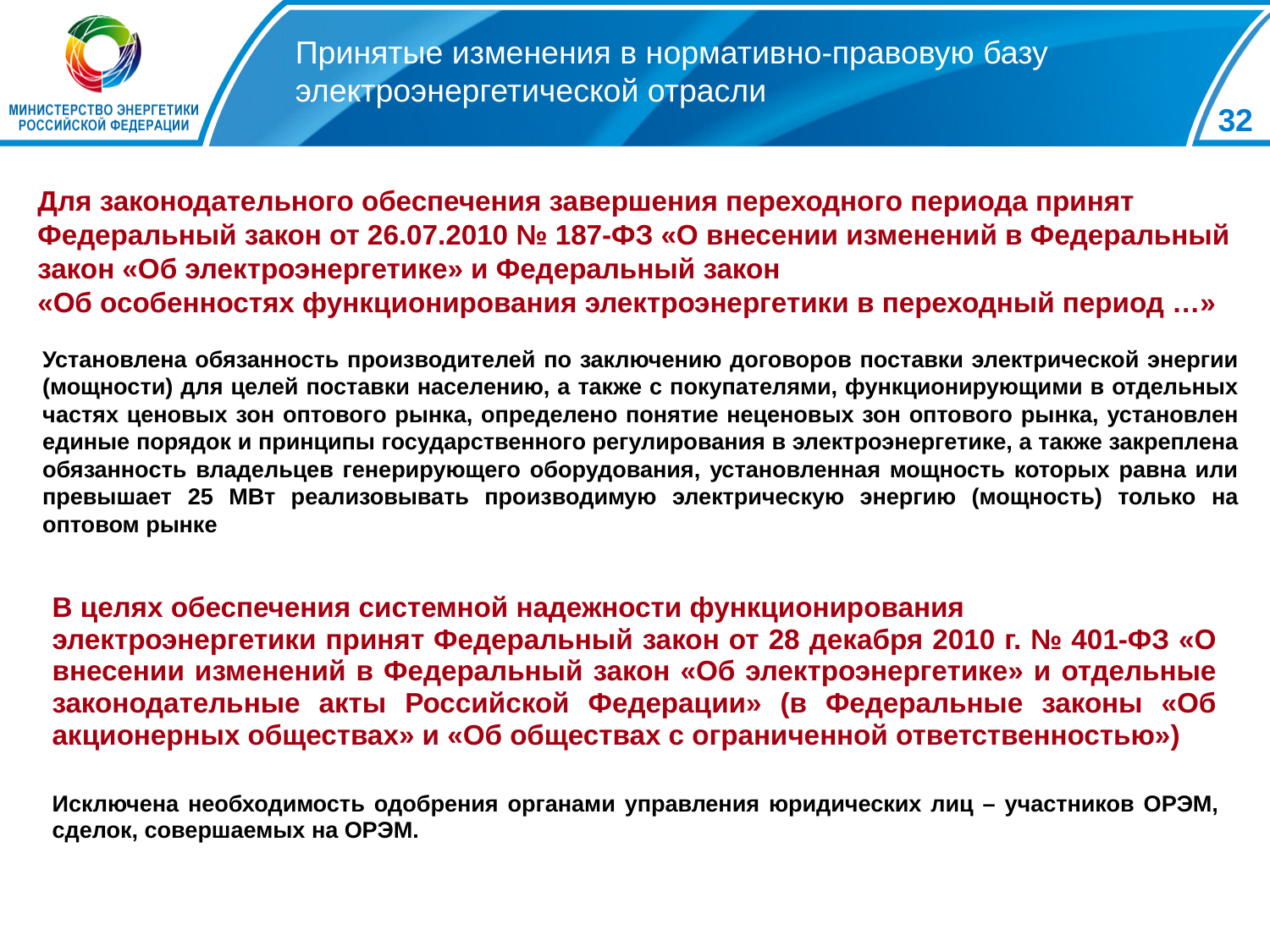

32
# Принятые изменения в нормативно-правовую базу электроэнергетической отрасли
Для законодательного обеспечения завершения переходного периода принят Федеральный закон от 26.07.2010 № 187-ФЗ «О внесении изменений в Федеральный закон «Об электроэнергетике» и Федеральный закон
«Об особенностях функционирования электроэнергетики в переходный период …»
Установлена обязанность производителей по заключению договоров поставки электрической энергии (мощности) для целей поставки населению, а также с покупателями, функционирующими в отдельных частях ценовых зон оптового рынка, определено понятие неценовых зон оптового рынка, установлен единые порядок и принципы государственного регулирования в электроэнергетике, а также закреплена обязанность владельцев генерирующего оборудования, установленная мощность которых равна или превышает 25 МВт реализовывать производимую электрическую энергию (мощность) только на оптовом рынке
В целях обеспечения системной надежности функционирования
электроэнергетики принят Федеральный закон от 28 декабря 2010 г. № 401-ФЗ «О внесении изменений в Федеральный закон «Об электроэнергетике» и отдельные законодательные акты Российской Федерации» (в Федеральные законы «Об акционерных обществах» и «Об обществах с ограниченной ответственностью»)

Исключена необходимость одобрения органами управления юридических лиц – участников ОРЭМ, сделок, совершаемых на ОРЭМ.